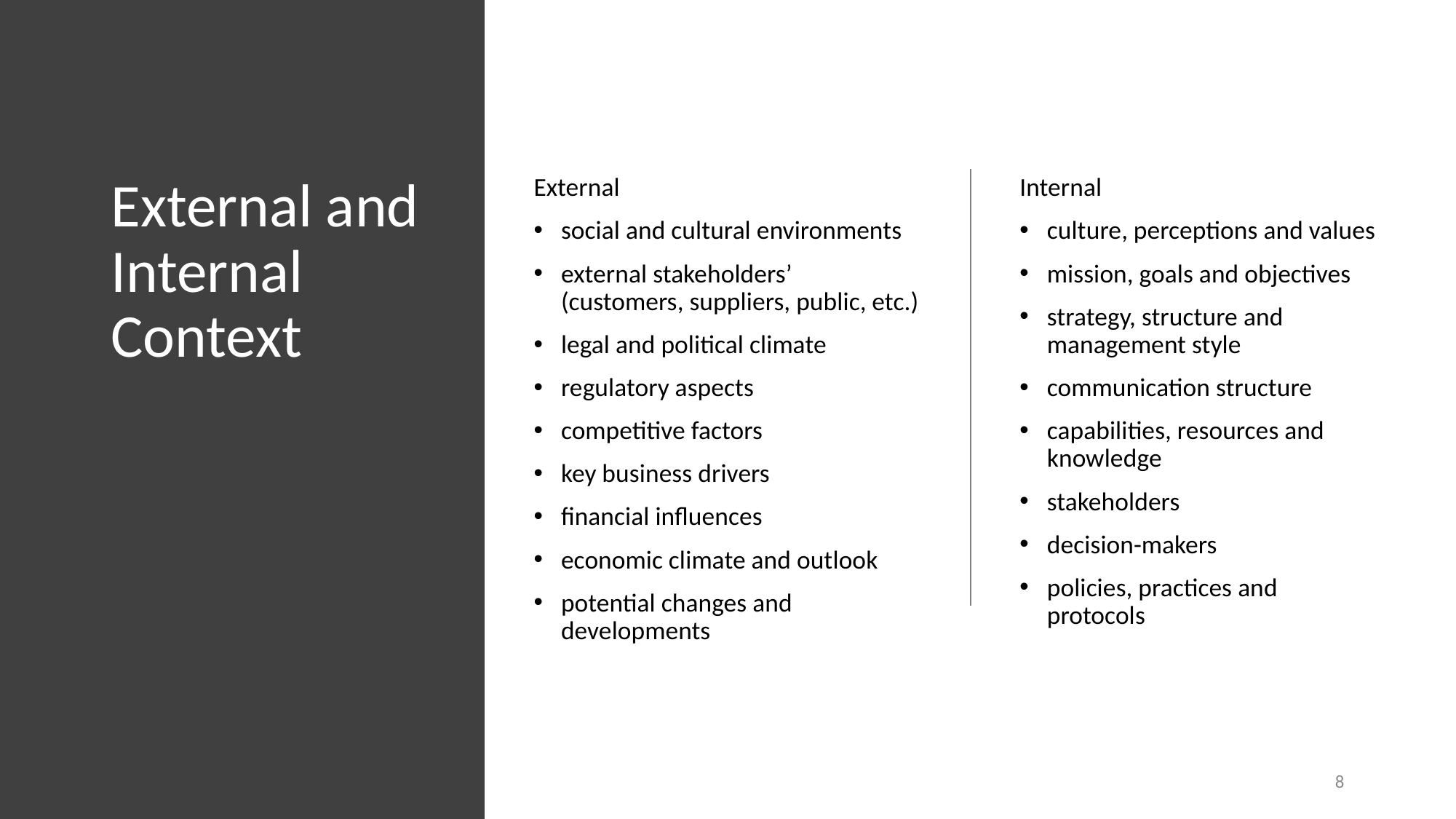

# External and Internal Context
External
social and cultural environments
external stakeholders’ (customers, suppliers, public, etc.)
legal and political climate
regulatory aspects
competitive factors
key business drivers
financial influences
economic climate and outlook
potential changes and developments
Internal
culture, perceptions and values
mission, goals and objectives
strategy, structure and management style
communication structure
capabilities, resources and knowledge
stakeholders
decision-makers
policies, practices and protocols
8